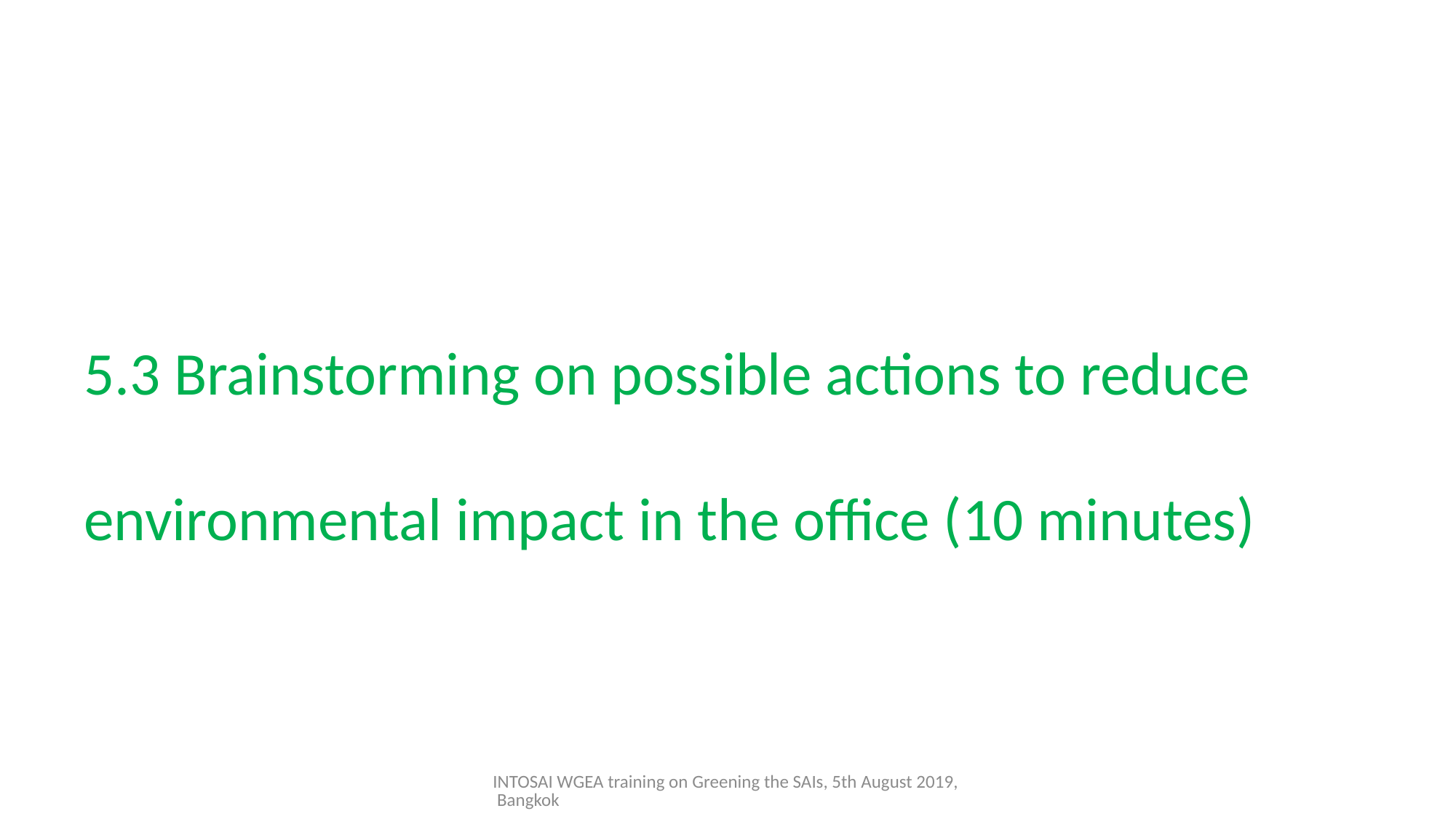

5.3 Brainstorming on possible actions to reduce environmental impact in the office (10 minutes)

INTOSAI WGEA training on Greening the SAIs, 5th August 2019, Bangkok